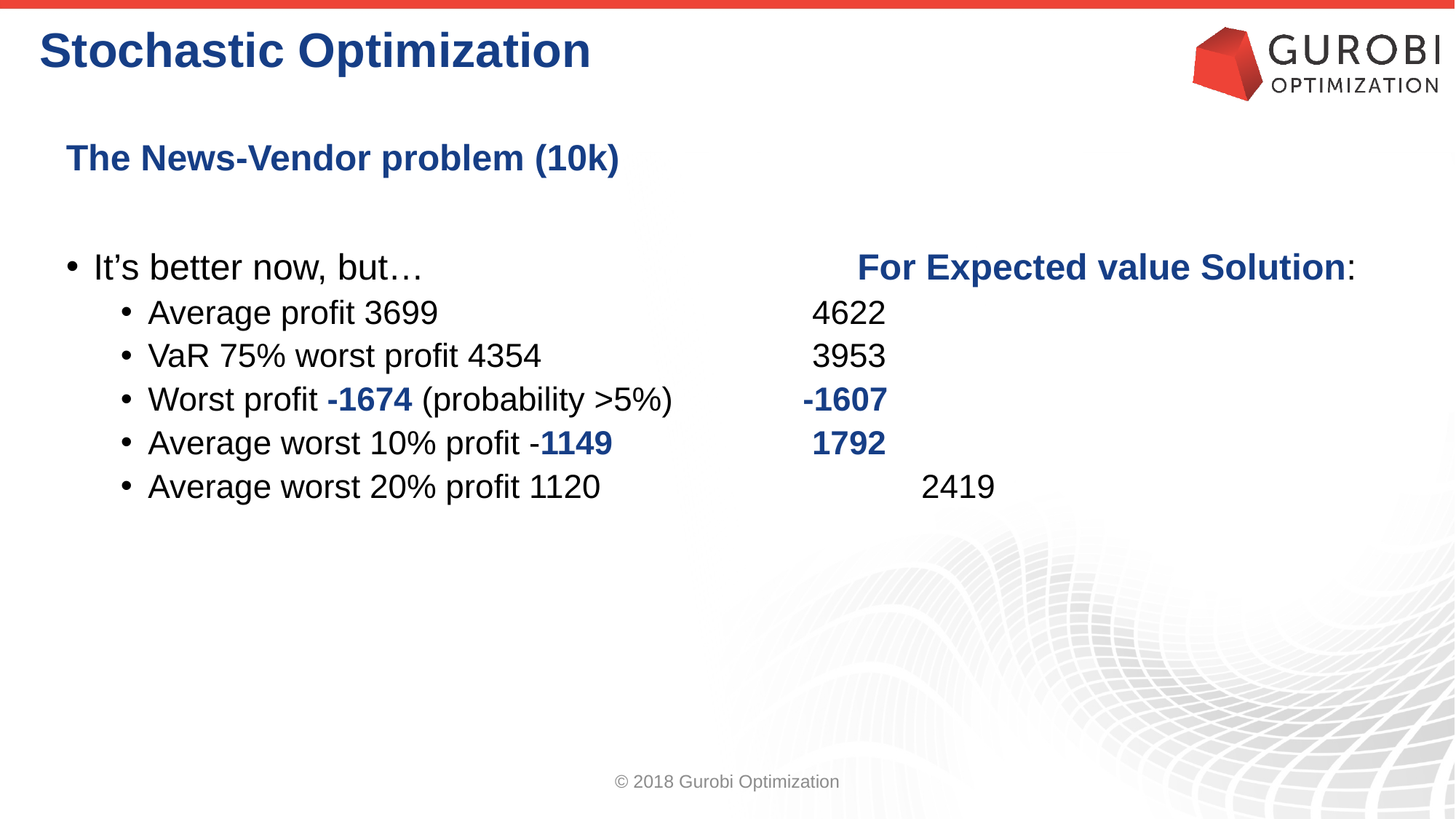

# Stochastic Optimization
The News-Vendor problem (10k)

It’s better now, but… 				For Expected value Solution:
Average profit 3699				 4622
VaR 75% worst profit 4354			 3953
Worst profit -1674 (probability >5%)		-1607
Average worst 10% profit -1149		 1792
Average worst 20% profit 1120			 2419
© 2018 Gurobi Optimization